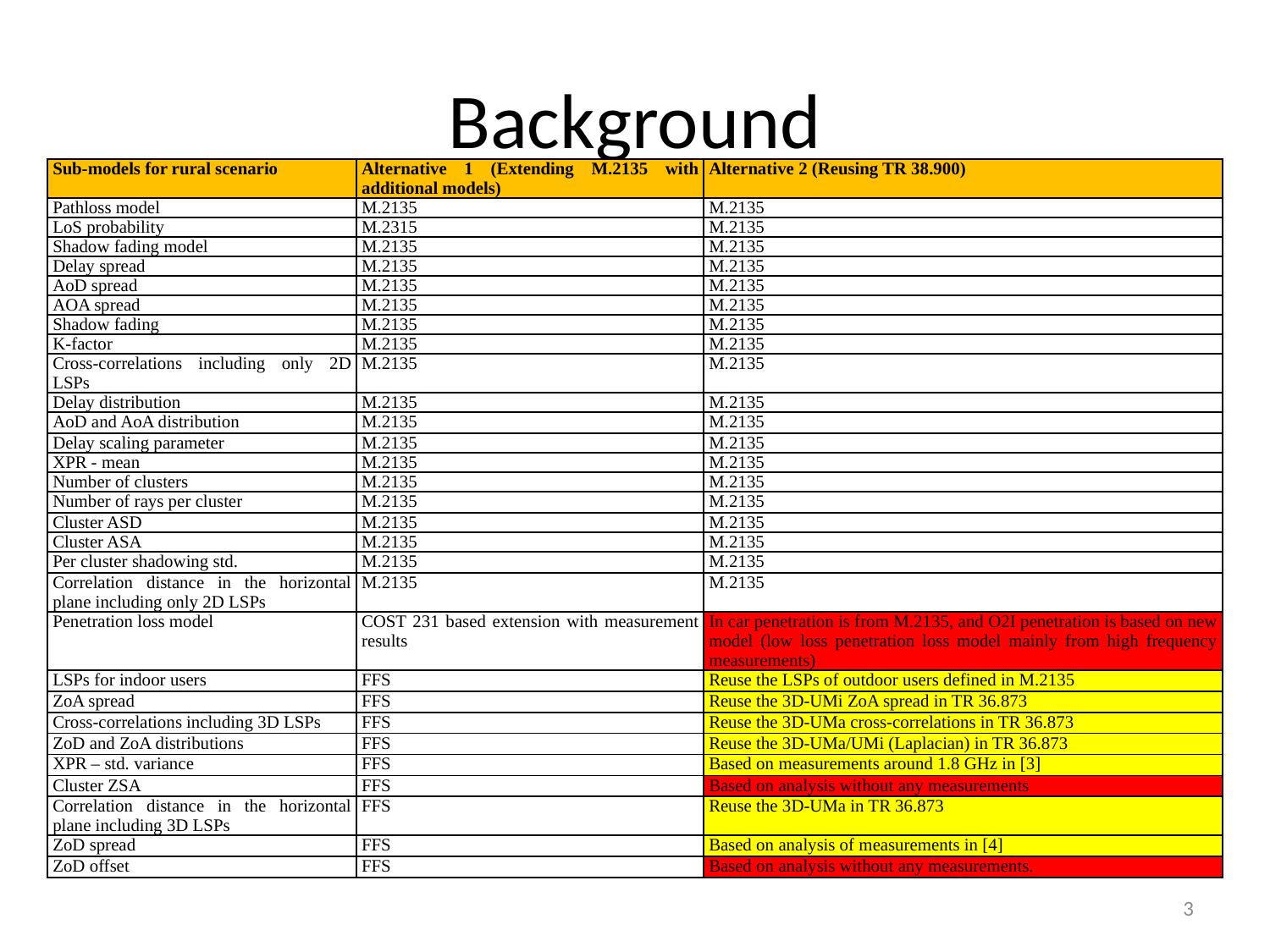

# Background
| Sub-models for rural scenario | Alternative 1 (Extending M.2135 with additional models) | Alternative 2 (Reusing TR 38.900) |
| --- | --- | --- |
| Pathloss model | M.2135 | M.2135 |
| LoS probability | M.2315 | M.2135 |
| Shadow fading model | M.2135 | M.2135 |
| Delay spread | M.2135 | M.2135 |
| AoD spread | M.2135 | M.2135 |
| AOA spread | M.2135 | M.2135 |
| Shadow fading | M.2135 | M.2135 |
| K-factor | M.2135 | M.2135 |
| Cross-correlations including only 2D LSPs | M.2135 | M.2135 |
| Delay distribution | M.2135 | M.2135 |
| AoD and AoA distribution | M.2135 | M.2135 |
| Delay scaling parameter | M.2135 | M.2135 |
| XPR - mean | M.2135 | M.2135 |
| Number of clusters | M.2135 | M.2135 |
| Number of rays per cluster | M.2135 | M.2135 |
| Cluster ASD | M.2135 | M.2135 |
| Cluster ASA | M.2135 | M.2135 |
| Per cluster shadowing std. | M.2135 | M.2135 |
| Correlation distance in the horizontal plane including only 2D LSPs | M.2135 | M.2135 |
| Penetration loss model | COST 231 based extension with measurement results | In car penetration is from M.2135, and O2I penetration is based on new model (low loss penetration loss model mainly from high frequency measurements) |
| LSPs for indoor users | FFS | Reuse the LSPs of outdoor users defined in M.2135 |
| ZoA spread | FFS | Reuse the 3D-UMi ZoA spread in TR 36.873 |
| Cross-correlations including 3D LSPs | FFS | Reuse the 3D-UMa cross-correlations in TR 36.873 |
| ZoD and ZoA distributions | FFS | Reuse the 3D-UMa/UMi (Laplacian) in TR 36.873 |
| XPR – std. variance | FFS | Based on measurements around 1.8 GHz in [3] |
| Cluster ZSA | FFS | Based on analysis without any measurements |
| Correlation distance in the horizontal plane including 3D LSPs | FFS | Reuse the 3D-UMa in TR 36.873 |
| ZoD spread | FFS | Based on analysis of measurements in [4] |
| ZoD offset | FFS | Based on analysis without any measurements. |
3